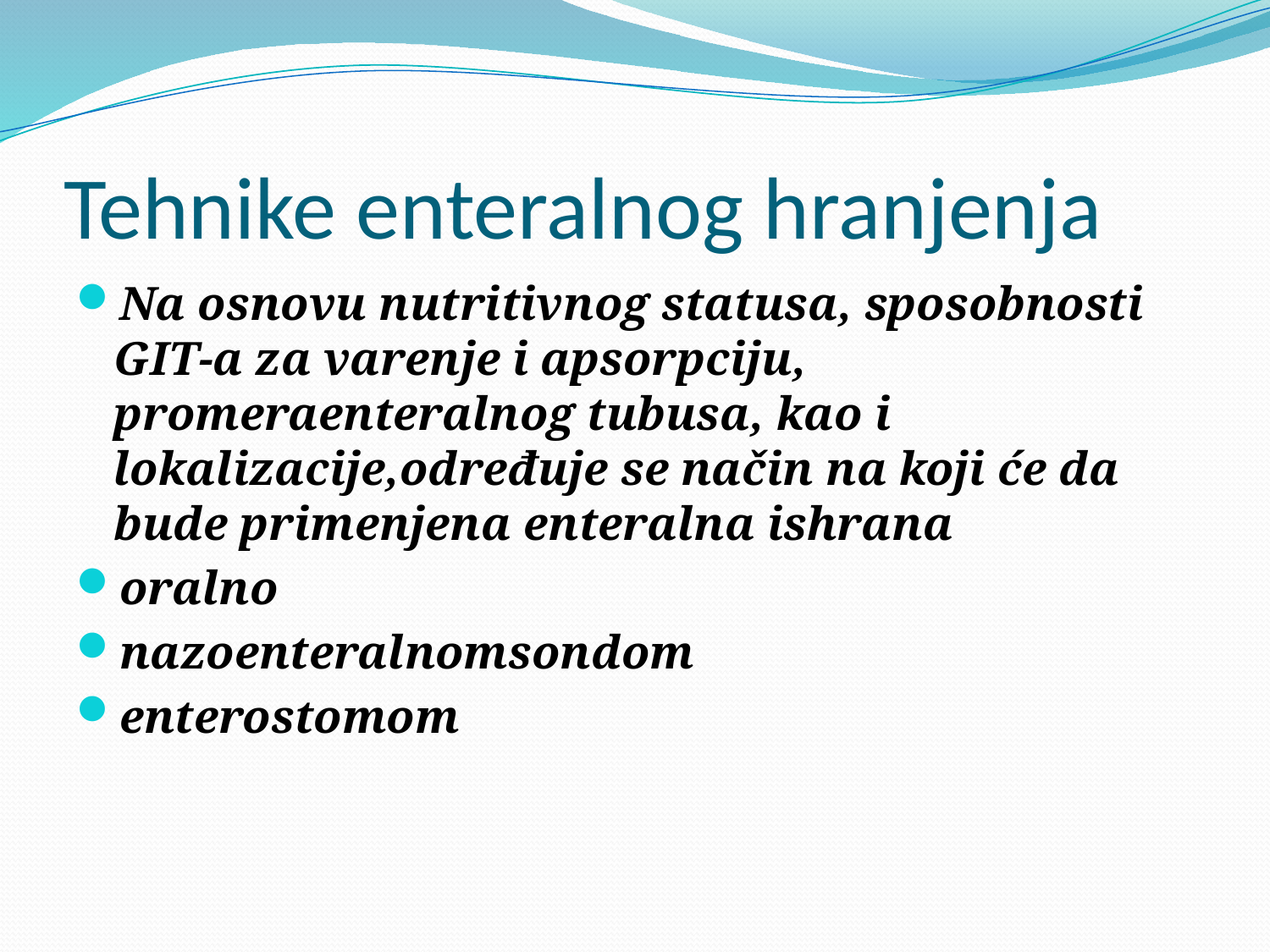

# Tehnike enteralnog hranjenja
Na osnovu nutritivnog statusa, sposobnosti GIT-a za varenje i apsorpciju, promeraenteralnog tubusa, kao i lokalizacije,određuje se način na koji će da bude primenjena enteralna ishrana
oralno
nazoenteralnomsondom
enterostomom